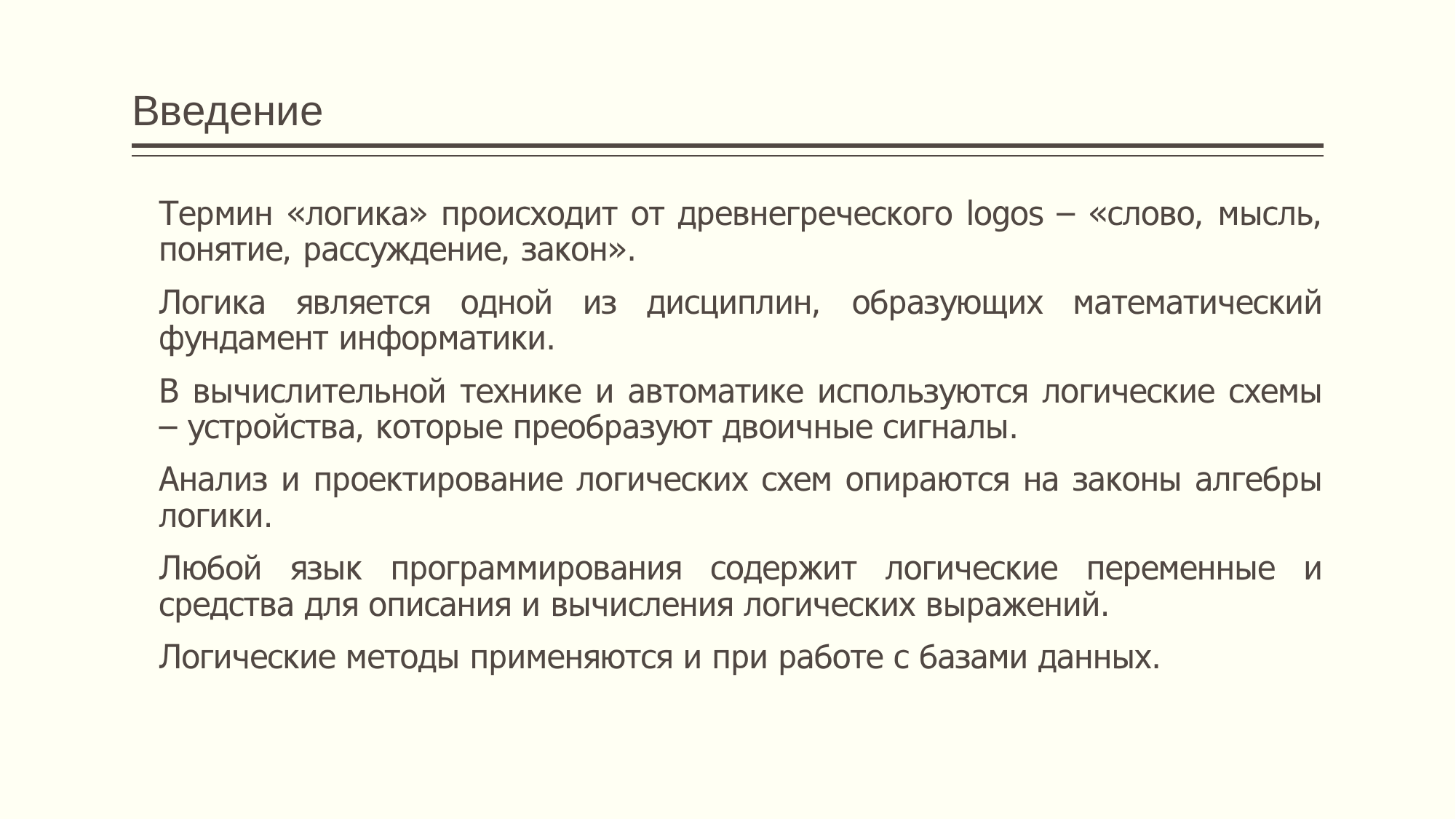

# Введение
	Термин «логика» происходит от древнегреческого logos – «слово, мысль, понятие, рассуждение, закон».
	Логика является одной из дисциплин, образующих математический фундамент информатики.
	В вычислительной технике и автоматике используются логические схемы – устройства, которые преобразуют двоичные сигналы.
	Анализ и проектирование логических схем опираются на законы алгебры логики.
	Любой язык программирования содержит логические переменные и средства для описания и вычисления логических выражений.
	Логические методы применяются и при работе с базами данных.